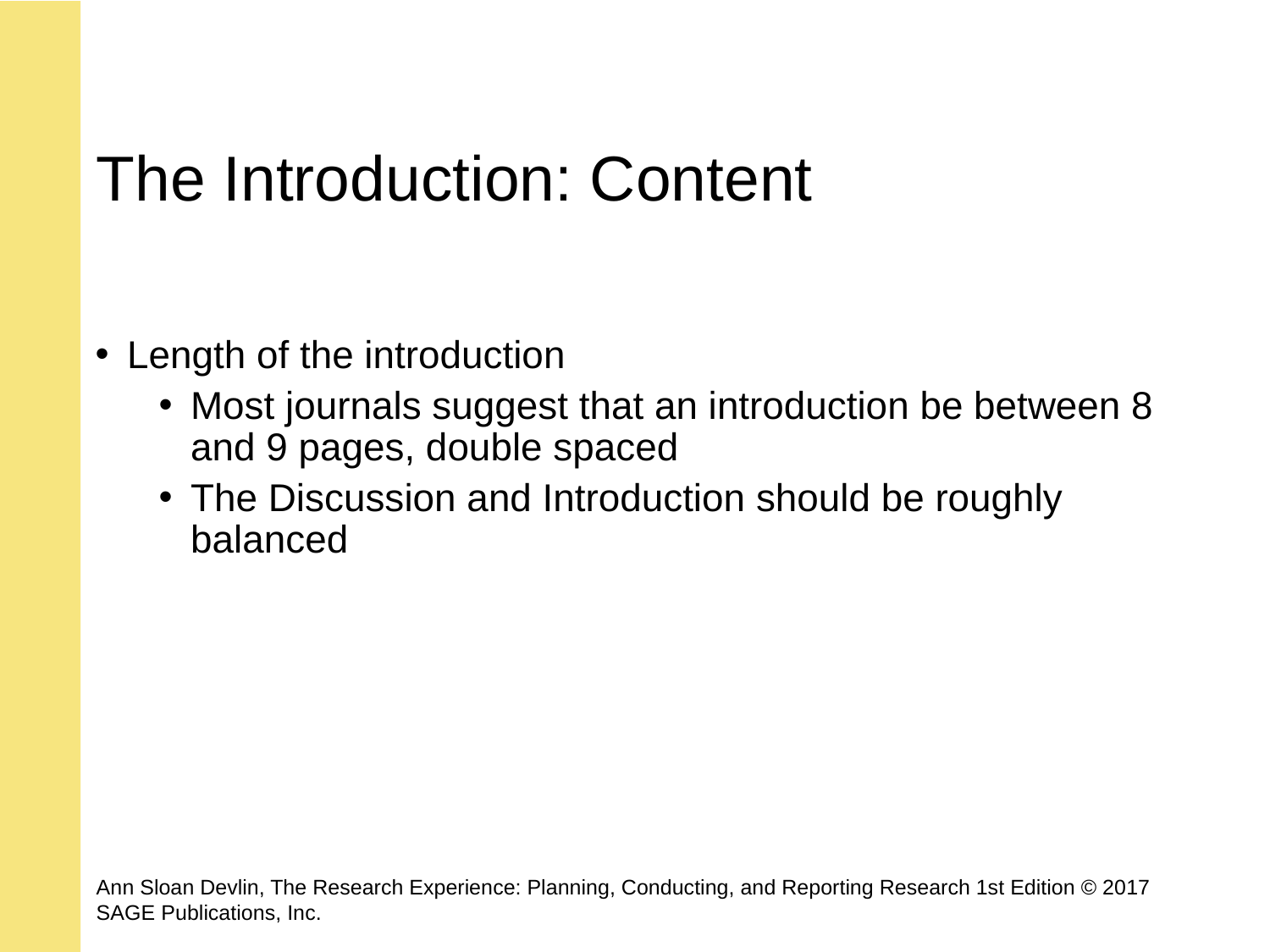

# The Introduction: Content
Length of the introduction
Most journals suggest that an introduction be between 8 and 9 pages, double spaced
The Discussion and Introduction should be roughly balanced